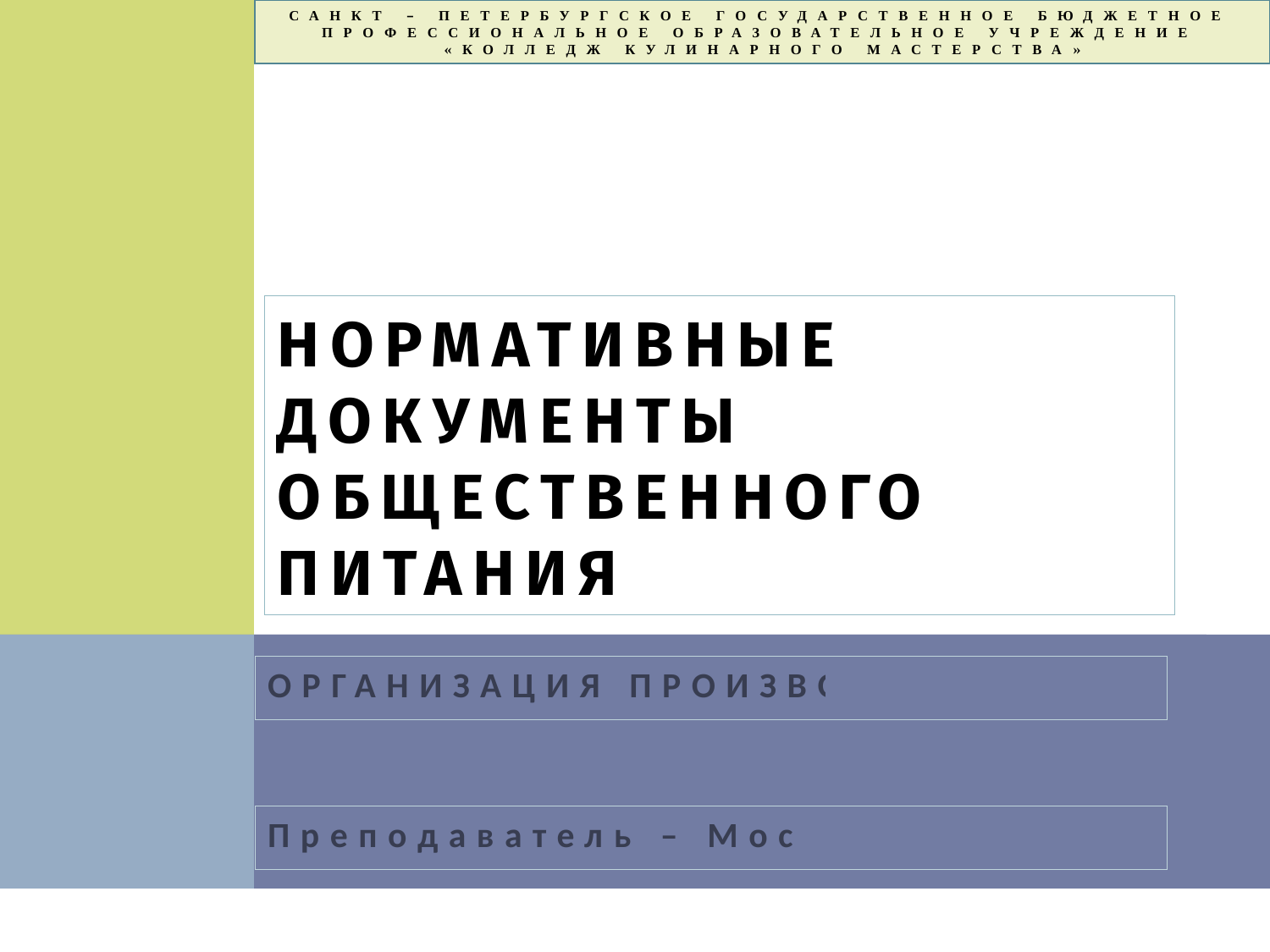

САНКТ – ПЕТЕРБУРГСКОЕ ГОСУДАРСТВЕННОЕ БЮДЖЕТНОЕ
ПРОФЕССИОНАЛЬНОЕ ОБРАЗОВАТЕЛЬНОЕ УЧРЕЖДЕНИЕ
«КОЛЛЕДЖ КУЛИНАРНОГО МАСТЕРСТВА»
# НОРМАТИВНЫЕ ДОКУМЕНТЫ ОБЩЕСТВЕННОГО ПИТАНИЯ
ОРГАНИЗАЦИЯ ПРОИЗВОДСТВА ПОП
Преподаватель – Москвитина А.С.